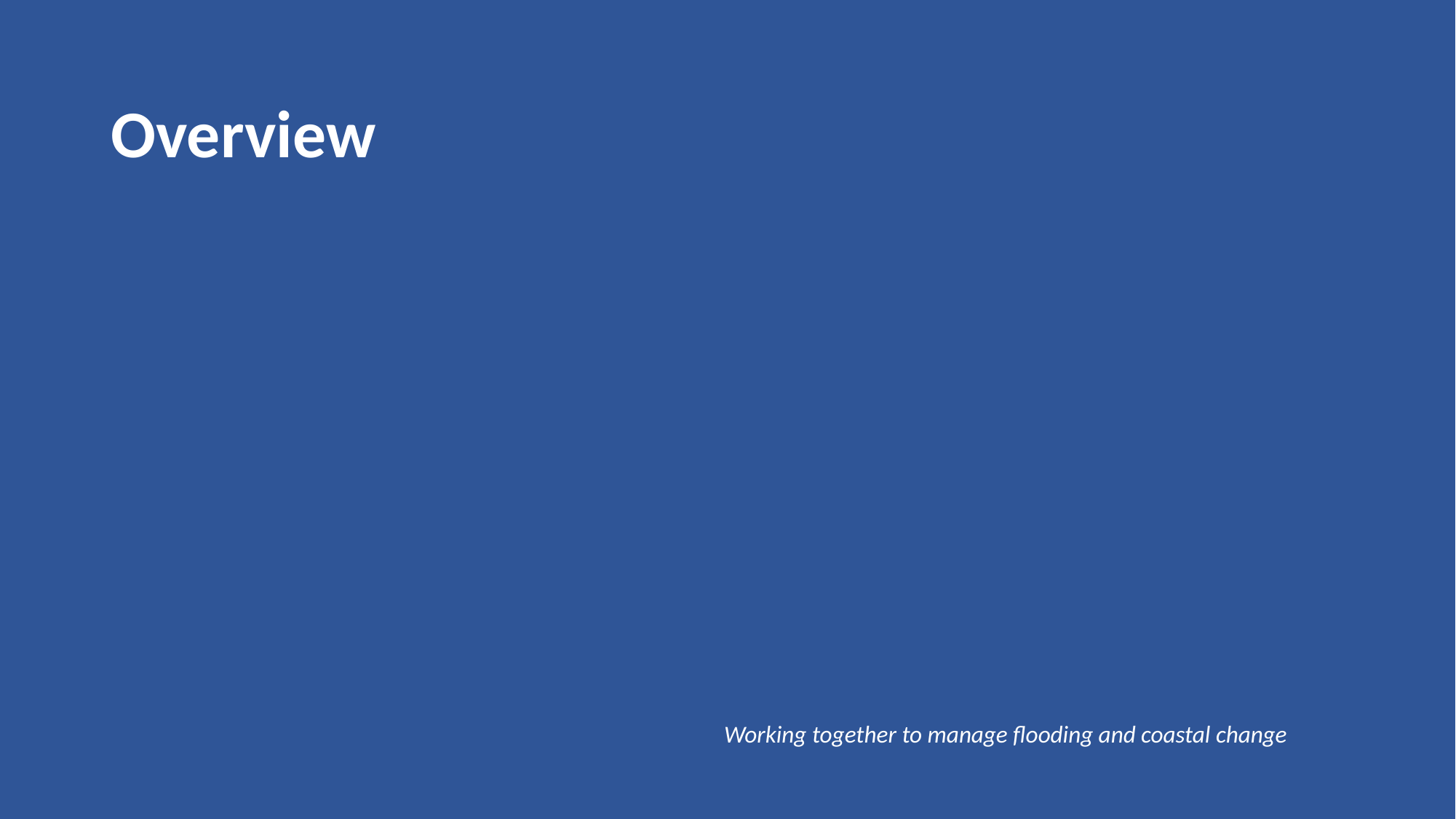

# Overview
                                                                                                        Working together to manage flooding and coastal change